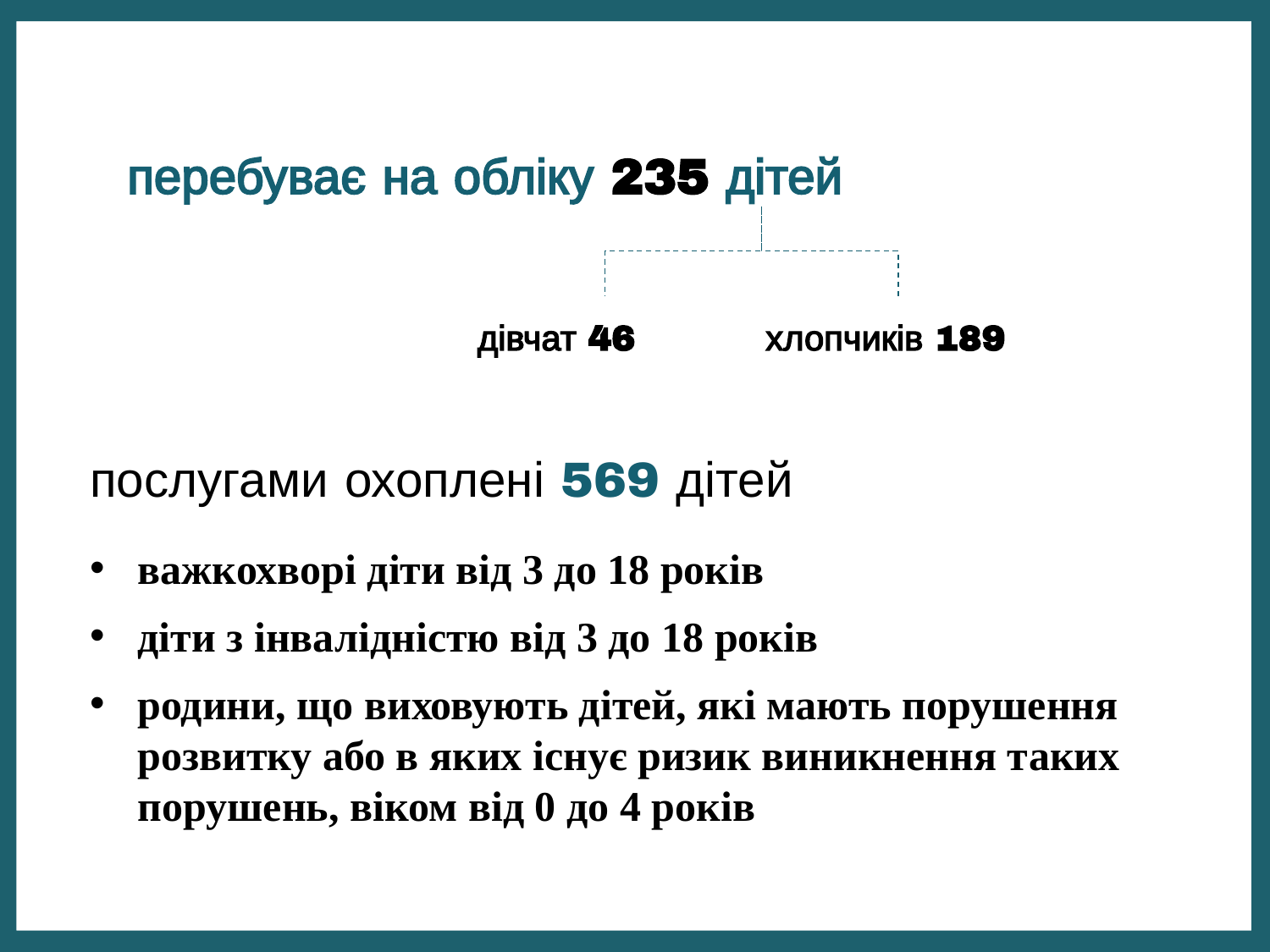

перебуває на обліку 235 дітей
____

дівчат 46           хлопчиків 189
послугами охоплені 569 дітей

важкохворі діти від 3 до 18 років

діти з інвалідністю від 3 до 18 років

родини, що виховують дітей, які мають порушення розвитку або в яких існує ризик виникнення таких порушень, віком від 0 до 4 років